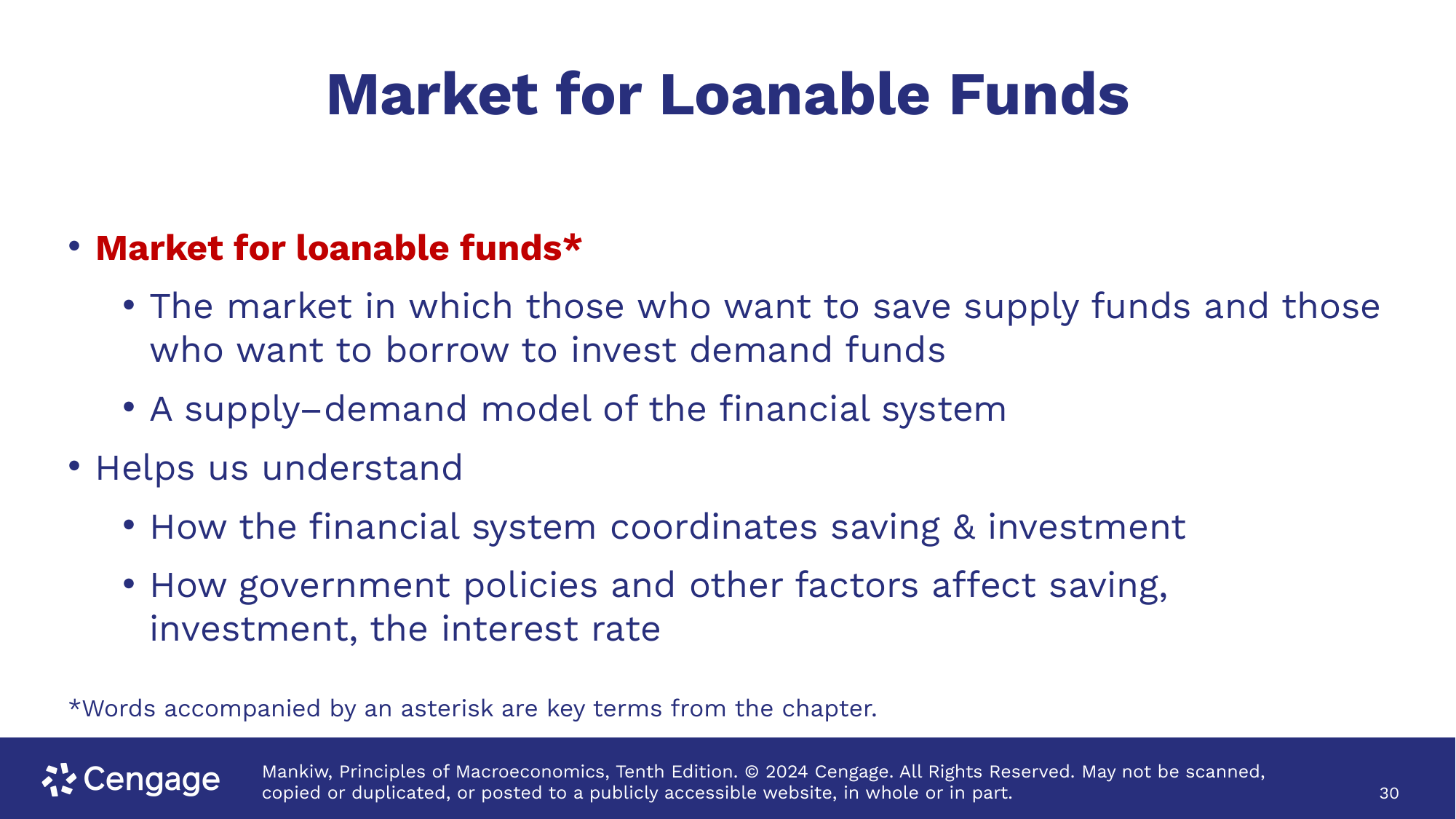

# Market for Loanable Funds
Market for loanable funds*
The market in which those who want to save supply funds and those who want to borrow to invest demand funds
A supply–demand model of the financial system
Helps us understand
How the financial system coordinates saving & investment
How government policies and other factors affect saving, investment, the interest rate
*Words accompanied by an asterisk are key terms from the chapter.